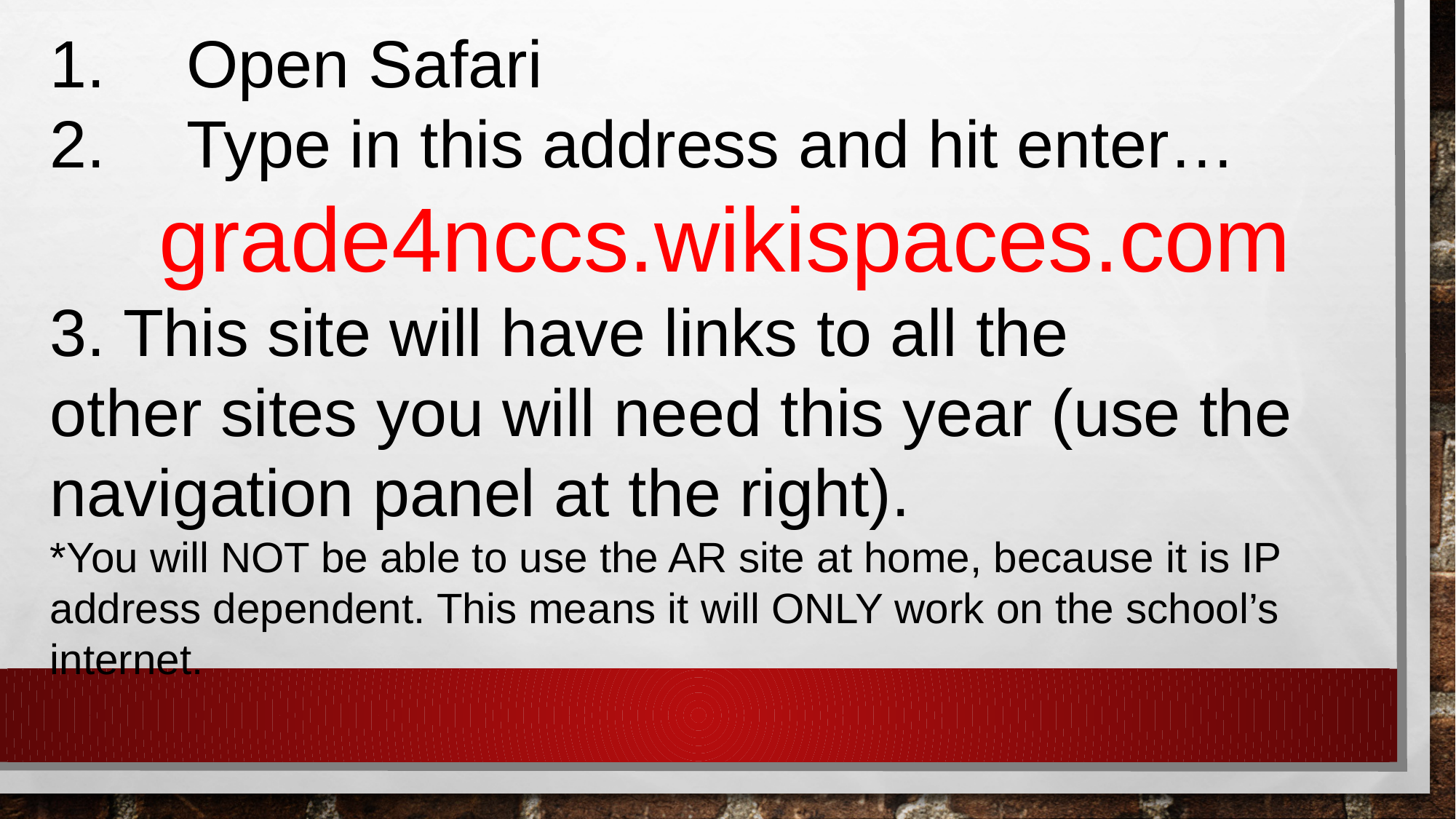

Open Safari
Type in this address and hit enter…
grade4nccs.wikispaces.com
3. This site will have links to all the
other sites you will need this year (use the navigation panel at the right).
*You will NOT be able to use the AR site at home, because it is IP address dependent. This means it will ONLY work on the school’s internet.